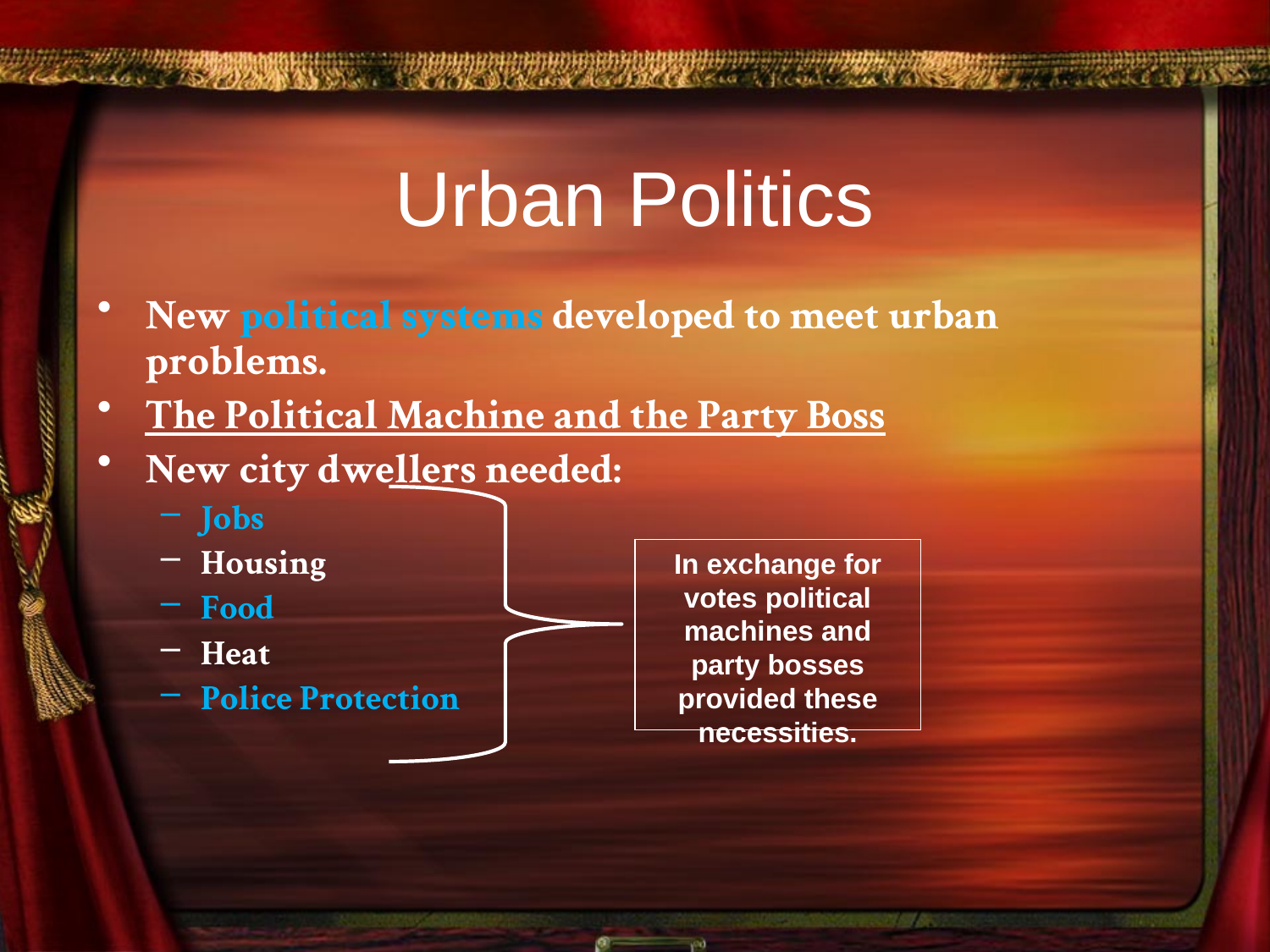

# Urban Politics
New political systems developed to meet urban problems.
The Political Machine and the Party Boss
New city dwellers needed:
Jobs
Housing
Food
Heat
Police Protection

In exchange for votes political machines and party bosses provided these necessities.